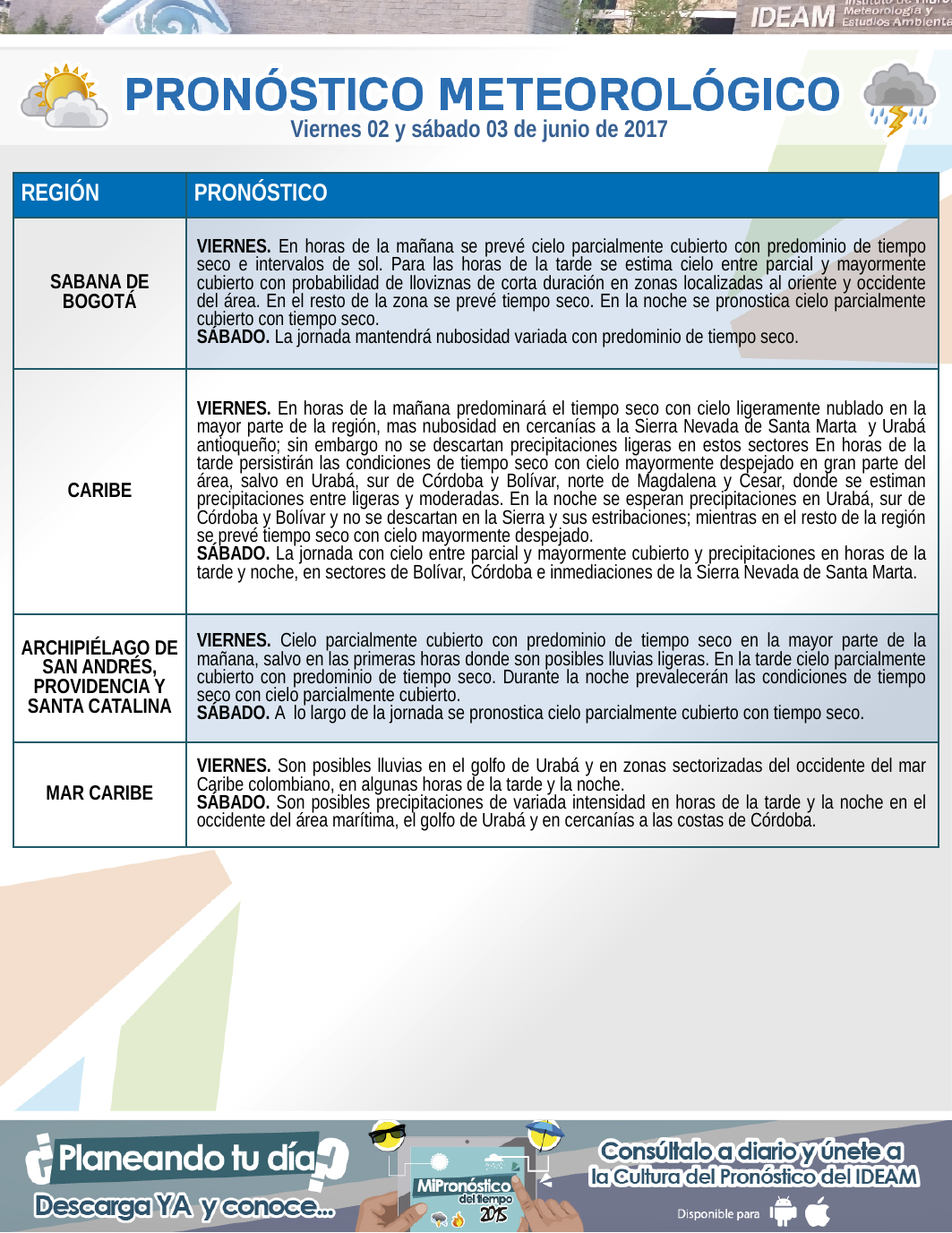

Viernes 02 y sábado 03 de junio de 2017
| REGIÓN | PRONÓSTICO |
| --- | --- |
| SABANA DE BOGOTÁ | VIERNES. En horas de la mañana se prevé cielo parcialmente cubierto con predominio de tiempo seco e intervalos de sol. Para las horas de la tarde se estima cielo entre parcial y mayormente cubierto con probabilidad de lloviznas de corta duración en zonas localizadas al oriente y occidente del área. En el resto de la zona se prevé tiempo seco. En la noche se pronostica cielo parcialmente cubierto con tiempo seco. SÁBADO. La jornada mantendrá nubosidad variada con predominio de tiempo seco. |
| CARIBE | VIERNES. En horas de la mañana predominará el tiempo seco con cielo ligeramente nublado en la mayor parte de la región, mas nubosidad en cercanías a la Sierra Nevada de Santa Marta y Urabá antioqueño; sin embargo no se descartan precipitaciones ligeras en estos sectores En horas de la tarde persistirán las condiciones de tiempo seco con cielo mayormente despejado en gran parte del área, salvo en Urabá, sur de Córdoba y Bolívar, norte de Magdalena y Cesar, donde se estiman precipitaciones entre ligeras y moderadas. En la noche se esperan precipitaciones en Urabá, sur de Córdoba y Bolívar y no se descartan en la Sierra y sus estribaciones; mientras en el resto de la región se prevé tiempo seco con cielo mayormente despejado. SÁBADO. La jornada con cielo entre parcial y mayormente cubierto y precipitaciones en horas de la tarde y noche, en sectores de Bolívar, Córdoba e inmediaciones de la Sierra Nevada de Santa Marta. |
| ARCHIPIÉLAGO DE SAN ANDRÉS, PROVIDENCIA Y SANTA CATALINA | VIERNES. Cielo parcialmente cubierto con predominio de tiempo seco en la mayor parte de la mañana, salvo en las primeras horas donde son posibles lluvias ligeras. En la tarde cielo parcialmente cubierto con predominio de tiempo seco. Durante la noche prevalecerán las condiciones de tiempo seco con cielo parcialmente cubierto. SÁBADO. A lo largo de la jornada se pronostica cielo parcialmente cubierto con tiempo seco. |
| MAR CARIBE | VIERNES. Son posibles lluvias en el golfo de Urabá y en zonas sectorizadas del occidente del mar Caribe colombiano, en algunas horas de la tarde y la noche. SÁBADO. Son posibles precipitaciones de variada intensidad en horas de la tarde y la noche en el occidente del área marítima, el golfo de Urabá y en cercanías a las costas de Córdoba. |